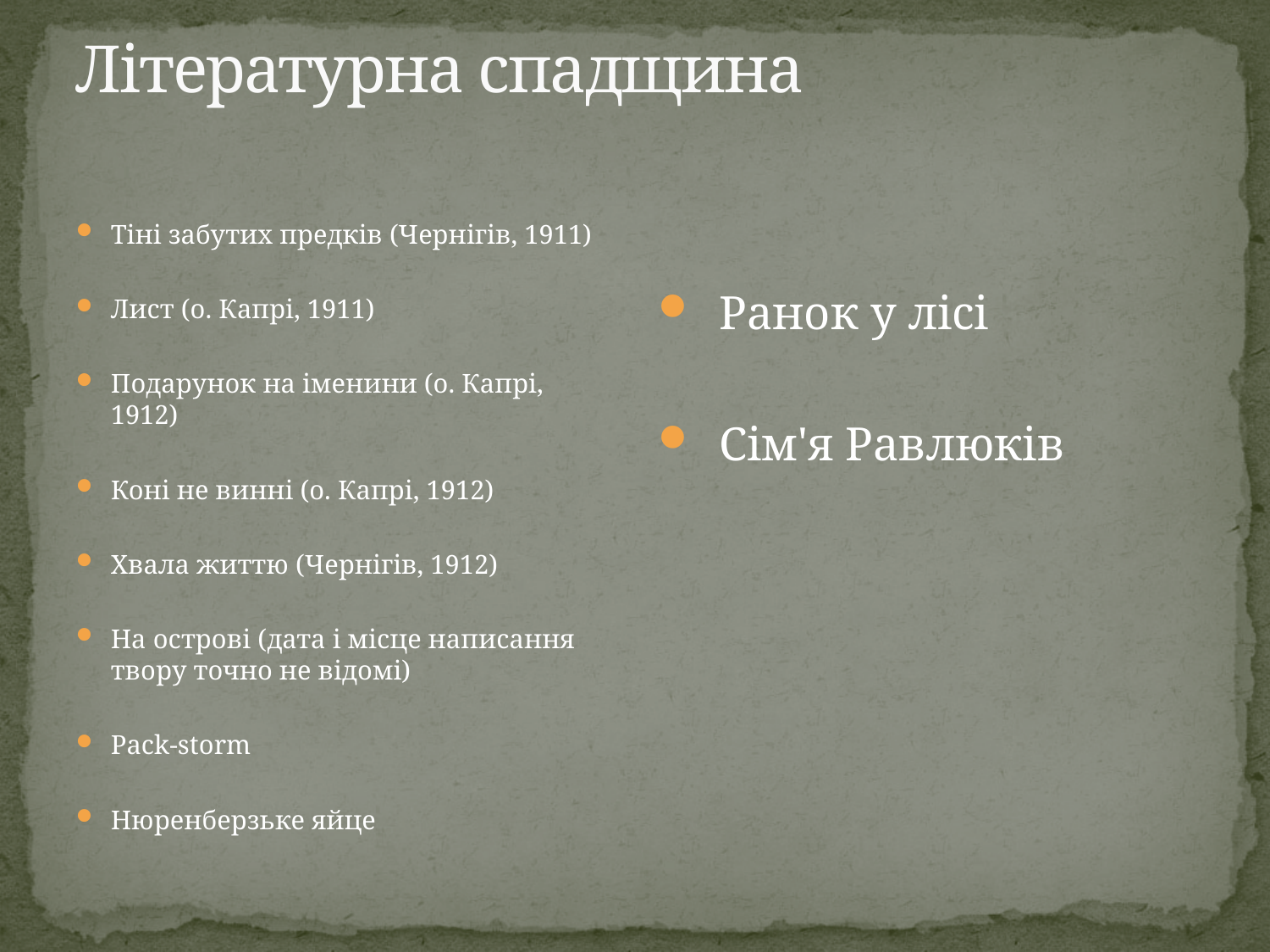

# Літературна спадщина
Тіні забутих предків (Чернігів, 1911)

Лист (о. Капрі, 1911)

Подарунок на іменини (о. Капрі, 1912)

Коні не винні (о. Капрі, 1912)

Хвала життю (Чернігів, 1912)

На острові (дата і місце написання твору точно не відомі)

Pack-storm

Нюренберзьке яйце

Ранок у лісі

Сім'я Равлюків